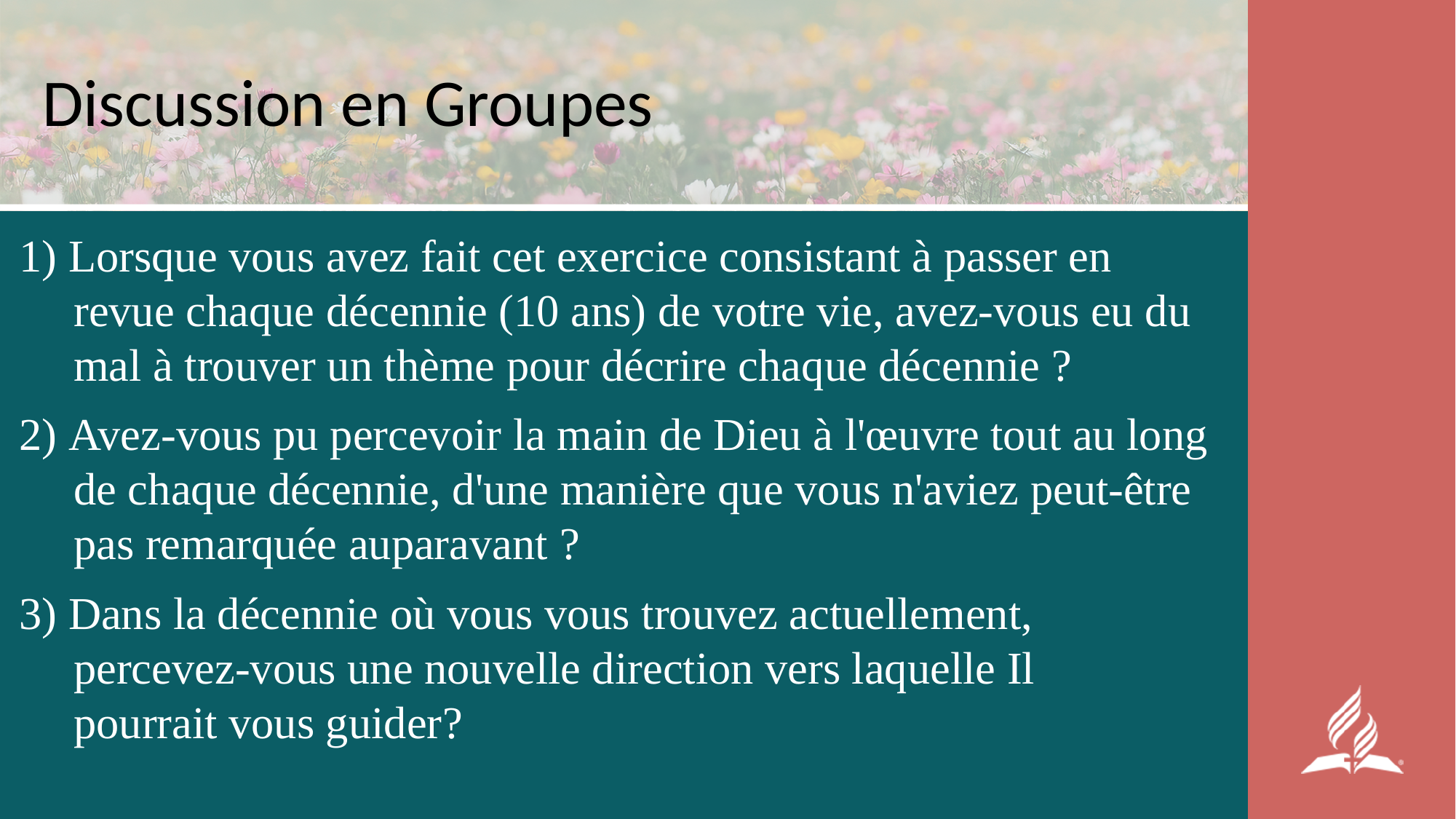

# Discussion en Groupes
1) Lorsque vous avez fait cet exercice consistant à passer en revue chaque décennie (10 ans) de votre vie, avez-vous eu du mal à trouver un thème pour décrire chaque décennie ?
2) Avez-vous pu percevoir la main de Dieu à l'œuvre tout au long de chaque décennie, d'une manière que vous n'aviez peut-être pas remarquée auparavant ?
3) Dans la décennie où vous vous trouvez actuellement, percevez-vous une nouvelle direction vers laquelle Il
pourrait vous guider?